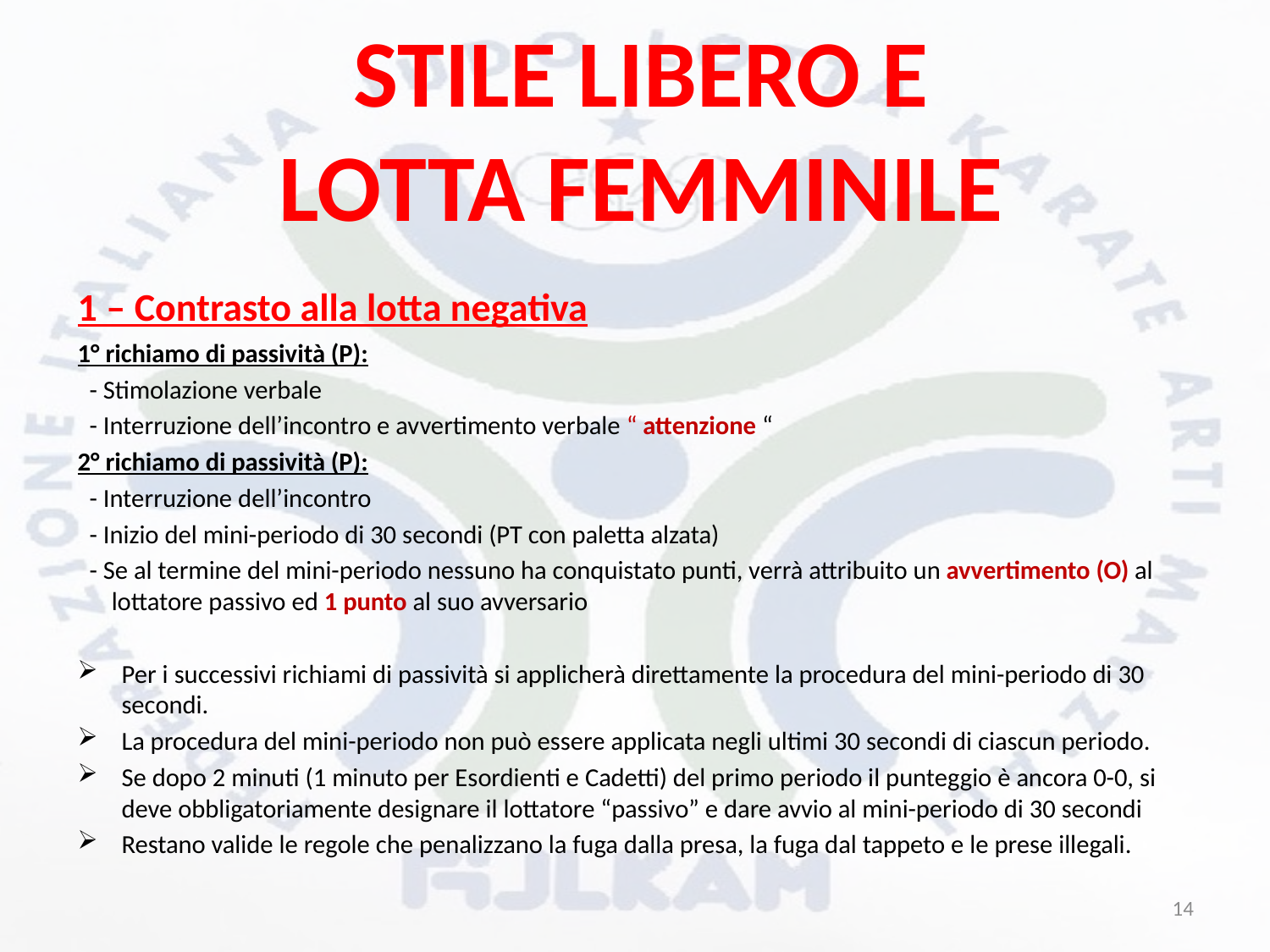

STILE LIBERO E LOTTA FEMMINILE
1 – Contrasto alla lotta negativa
1° richiamo di passività (P):
  - Stimolazione verbale
  - Interruzione dell’incontro e avvertimento verbale “ attenzione “
2° richiamo di passività (P):
  - Interruzione dell’incontro
  - Inizio del mini-periodo di 30 secondi (PT con paletta alzata)
  - Se al termine del mini-periodo nessuno ha conquistato punti, verrà attribuito un avvertimento (O) al lottatore passivo ed 1 punto al suo avversario

Per i successivi richiami di passività si applicherà direttamente la procedura del mini-periodo di 30 secondi.
La procedura del mini-periodo non può essere applicata negli ultimi 30 secondi di ciascun periodo.
Se dopo 2 minuti (1 minuto per Esordienti e Cadetti) del primo periodo il punteggio è ancora 0-0, si deve obbligatoriamente designare il lottatore “passivo” e dare avvio al mini-periodo di 30 secondi
Restano valide le regole che penalizzano la fuga dalla presa, la fuga dal tappeto e le prese illegali.

14